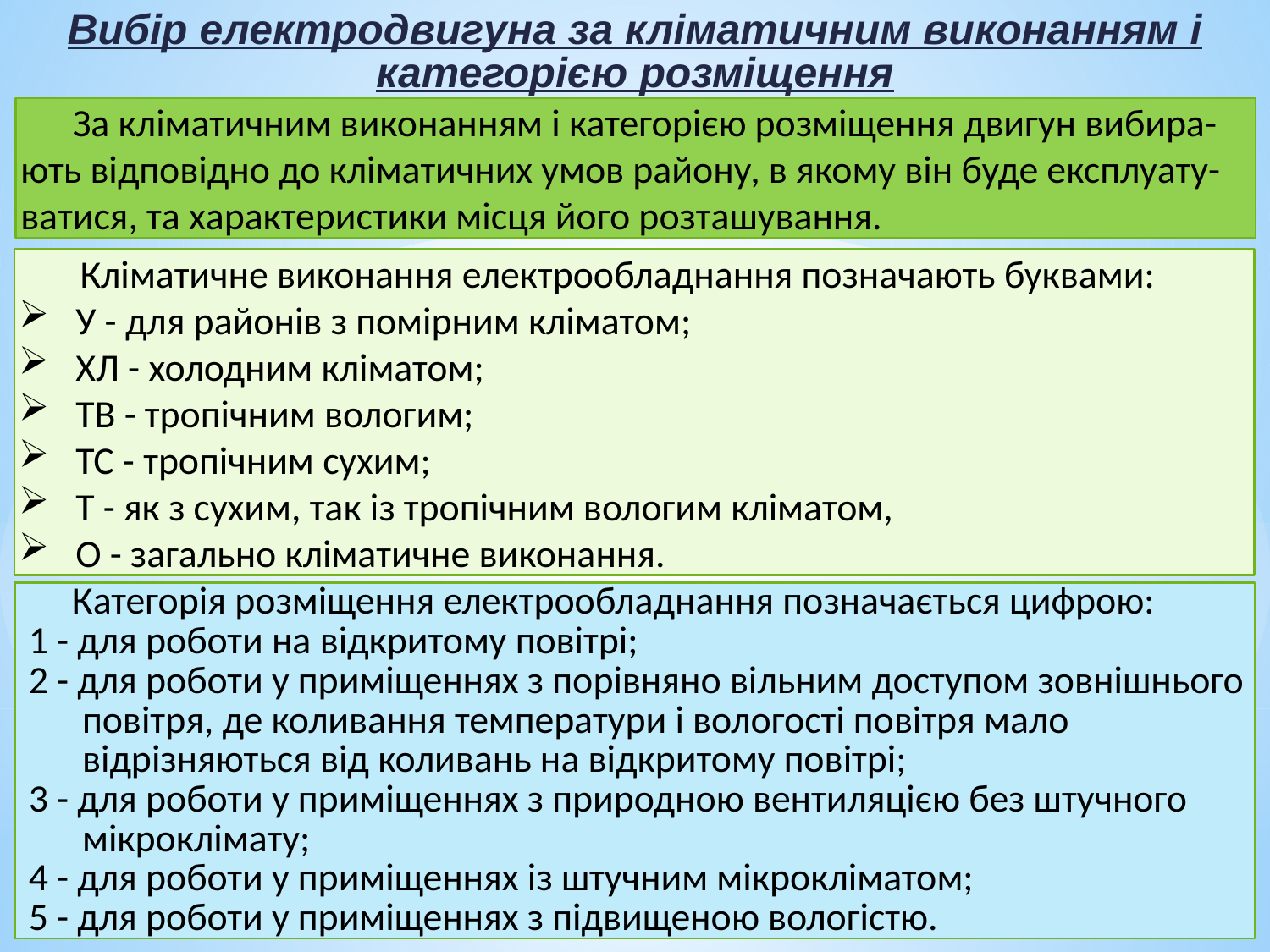

Вибір електродвигуна за кліматичним виконанням і категорією розміщення
      За кліматичним виконанням і категорією розміщення двигун вибира-ють відповідно до кліматичних умов району, в якому він буде експлуату-ватися, та характеристики місця його розташування.
       Кліматичне виконання електрообладнання позначають буквами:
 У - для районів з помірним кліматом;
 ХЛ - холодним кліматом;
 ТВ - тропічним вологим;
 ТС - тропічним сухим;
 Т - як з сухим, так із тропічним вологим кліматом,
 О - загально кліматичне виконання.
      Категорія розміщення електрообладнання позначається цифрою:
 1 - для роботи на відкритому повітрі;
 2 - для роботи у приміщеннях з порівняно вільним доступом зовнішнього повітря, де коливання температури і вологості повітря мало відрізняються від коливань на відкритому повітрі;
 3 - для роботи у приміщеннях з природною вентиляцією без штучного мікроклімату;
 4 - для роботи у приміщеннях із штучним мікрокліматом;
 5 - для роботи у приміщеннях з підвищеною вологістю.